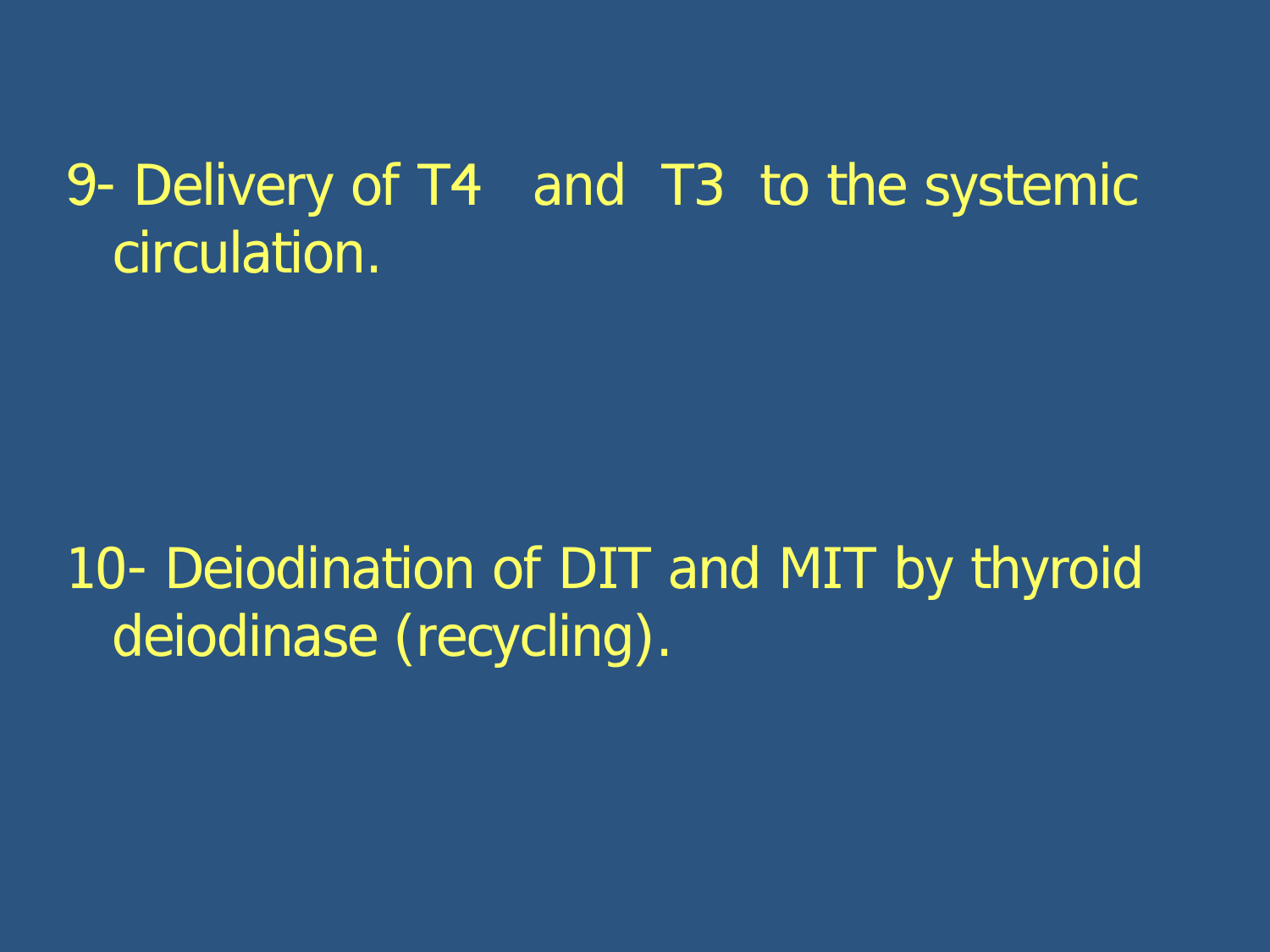

9- Delivery of T4   and  T3  to the systemic circulation.

10- Deiodination of DIT and MIT by thyroid deiodinase (recycling).